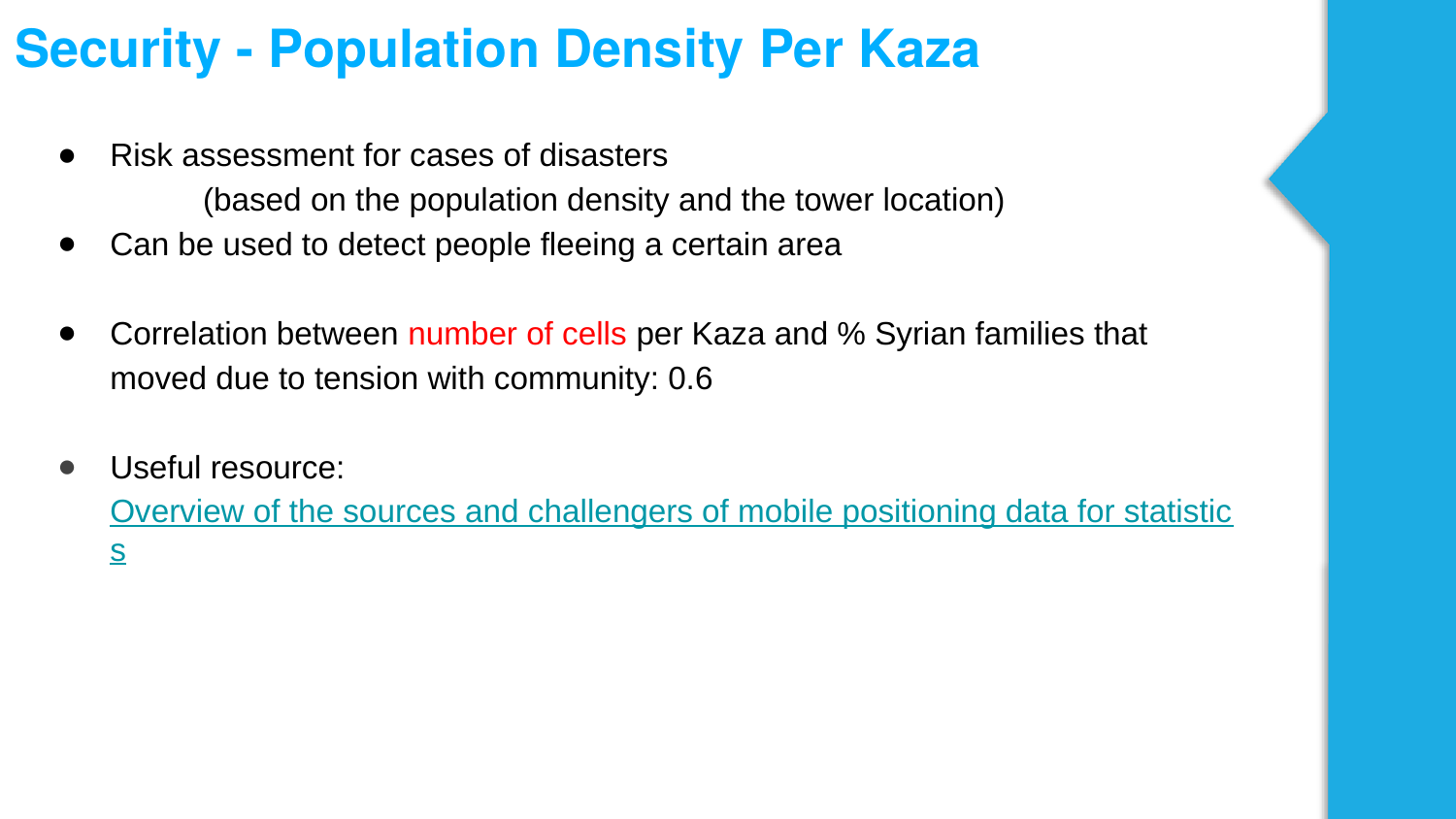

# Security - Population Density Per Kaza

Risk assessment for cases of disasters
	(based on the population density and the tower location)
Can be used to detect people fleeing a certain area

Correlation between number of cells per Kaza and % Syrian families that moved due to tension with community: 0.6

Useful resource: Overview of the sources and challengers of mobile positioning data for statistics